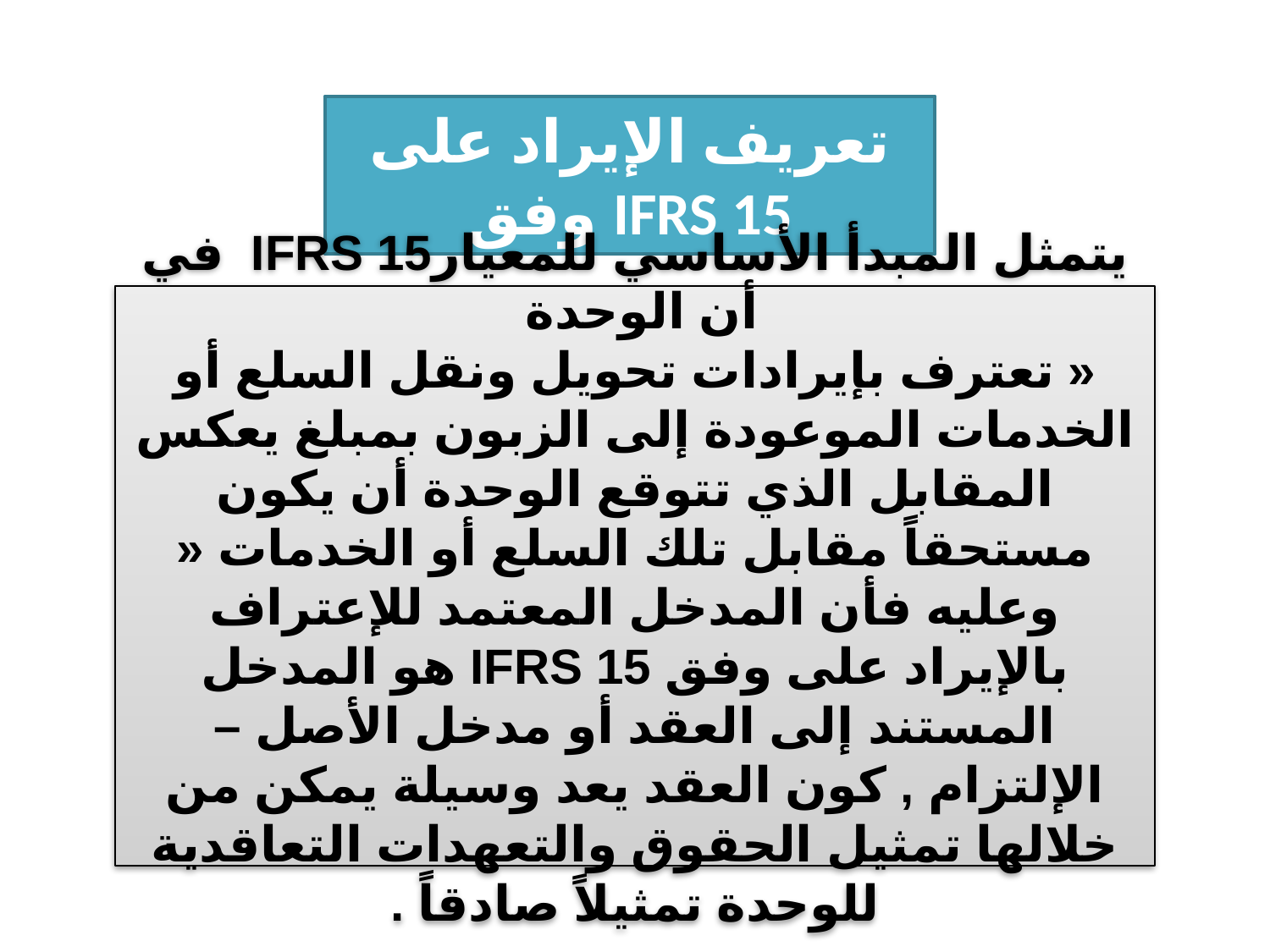

# تعريف الإيراد على وفق IFRS 15
يتمثل المبدأ الأساسي للمعيارIFRS 15  في أن الوحدة
« تعترف بإيرادات تحويل ونقل السلع أو الخدمات الموعودة إلى الزبون بمبلغ يعكس المقابل الذي تتوقع الوحدة أن يكون مستحقاً مقابل تلك السلع أو الخدمات « وعليه فأن المدخل المعتمد للإعتراف بالإيراد على وفق IFRS 15 هو المدخل المستند إلى العقد أو مدخل الأصل – الإلتزام , كون العقد يعد وسيلة يمكن من خلالها تمثيل الحقوق والتعهدات التعاقدية للوحدة تمثيلاً صادقاً .